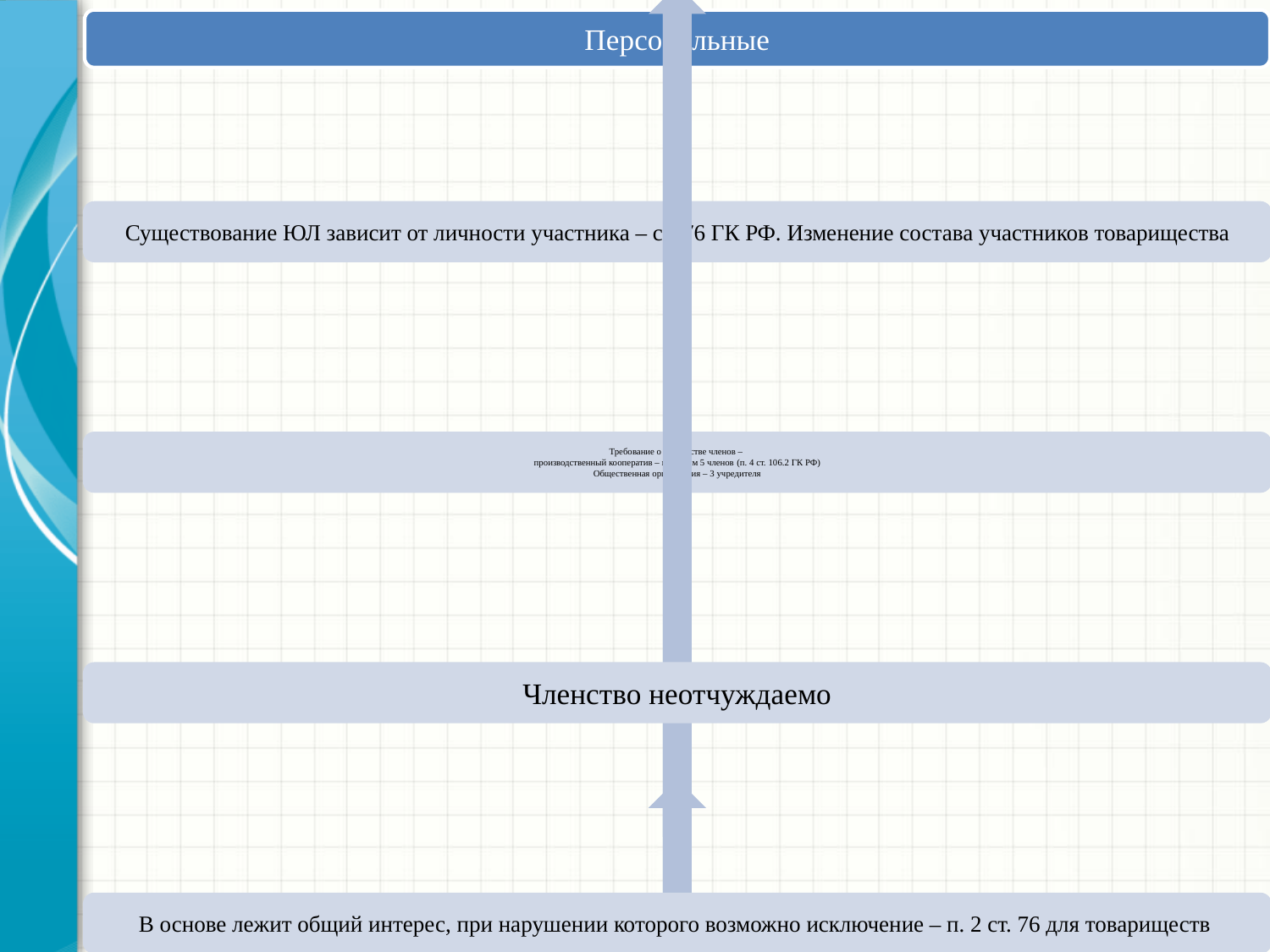

Персональные
Существование ЮЛ зависит от личности участника – ст. 76 ГК РФ. Изменение состава участников товарищества
Требование о количестве членов –
производственный кооператив – минимум 5 членов (п. 4 ст. 106.2 ГК РФ)
Общественная организация – 3 учредителя
Членство неотчуждаемо
В основе лежит общий интерес, при нарушении которого возможно исключение – п. 2 ст. 76 для товариществ